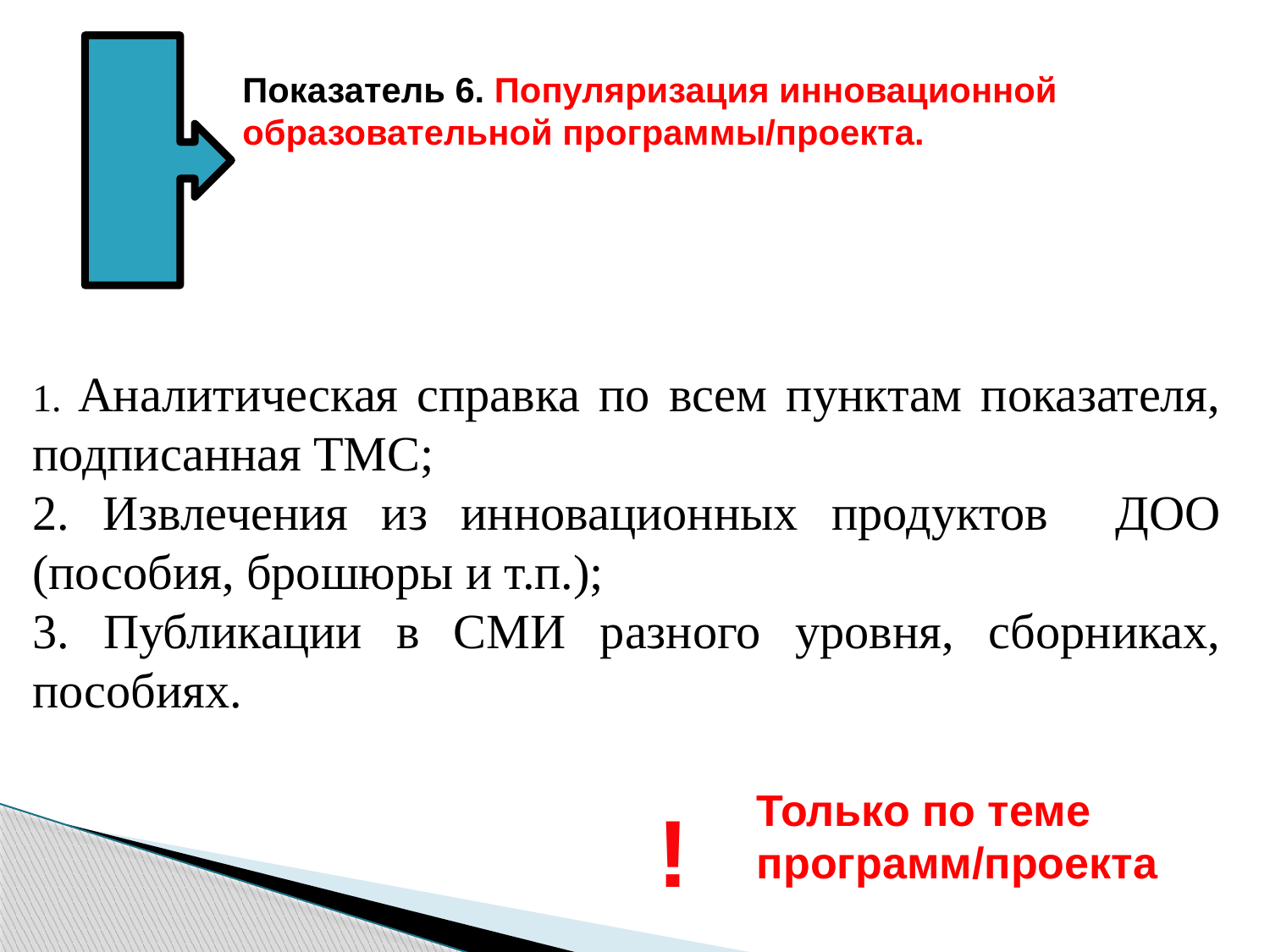

Показатель 6. Популяризация инновационной образовательной программы/проекта.
1. Аналитическая справка по всем пунктам показателя, подписанная ТМС;
2. Извлечения из инновационных продуктов  ДОО (пособия, брошюры и т.п.);
3. Публикации в СМИ разного уровня, сборниках, пособиях.
Только по теме программ/проекта
!